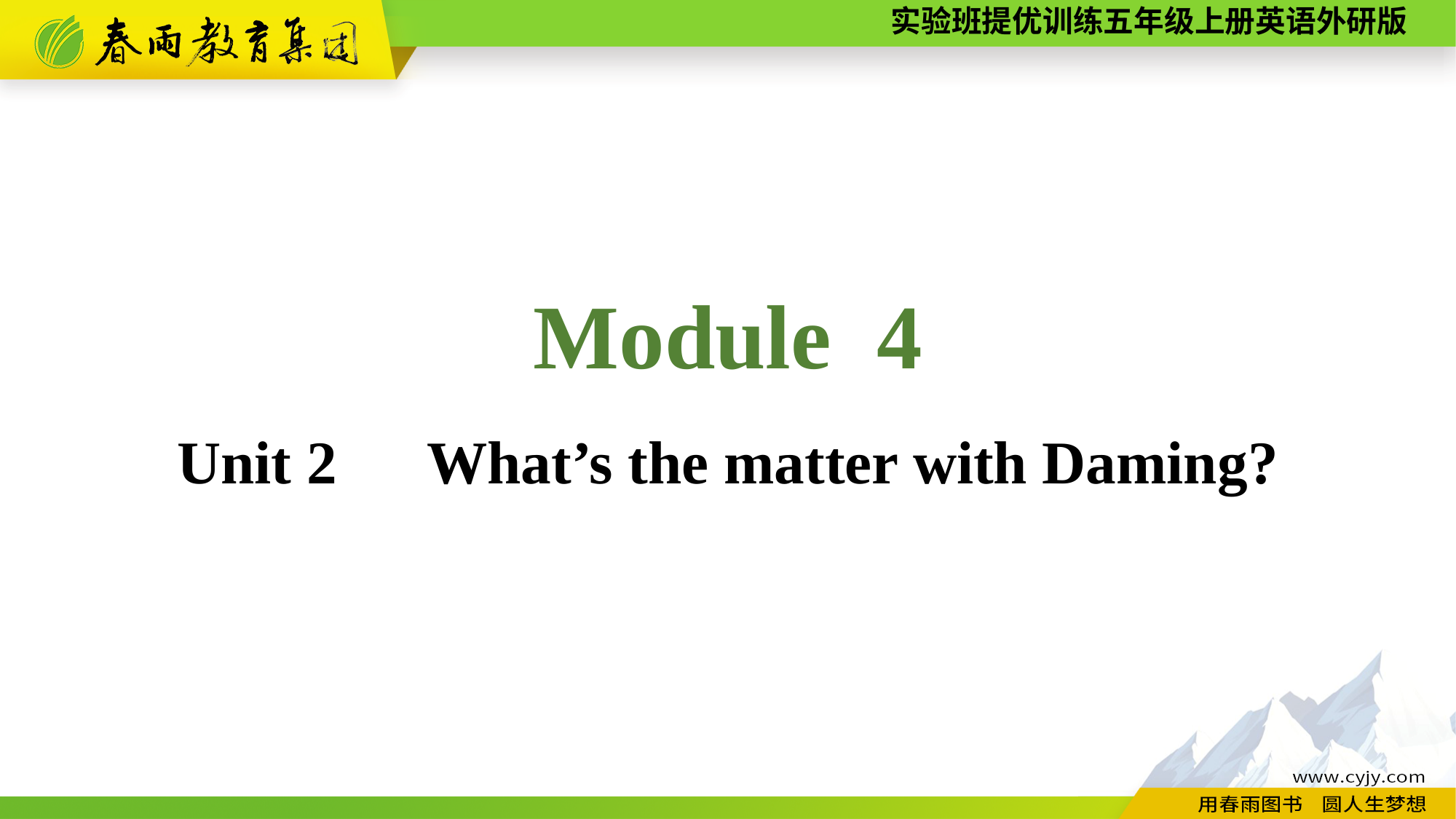

Module  4
Unit 2　What’s the matter with Daming?